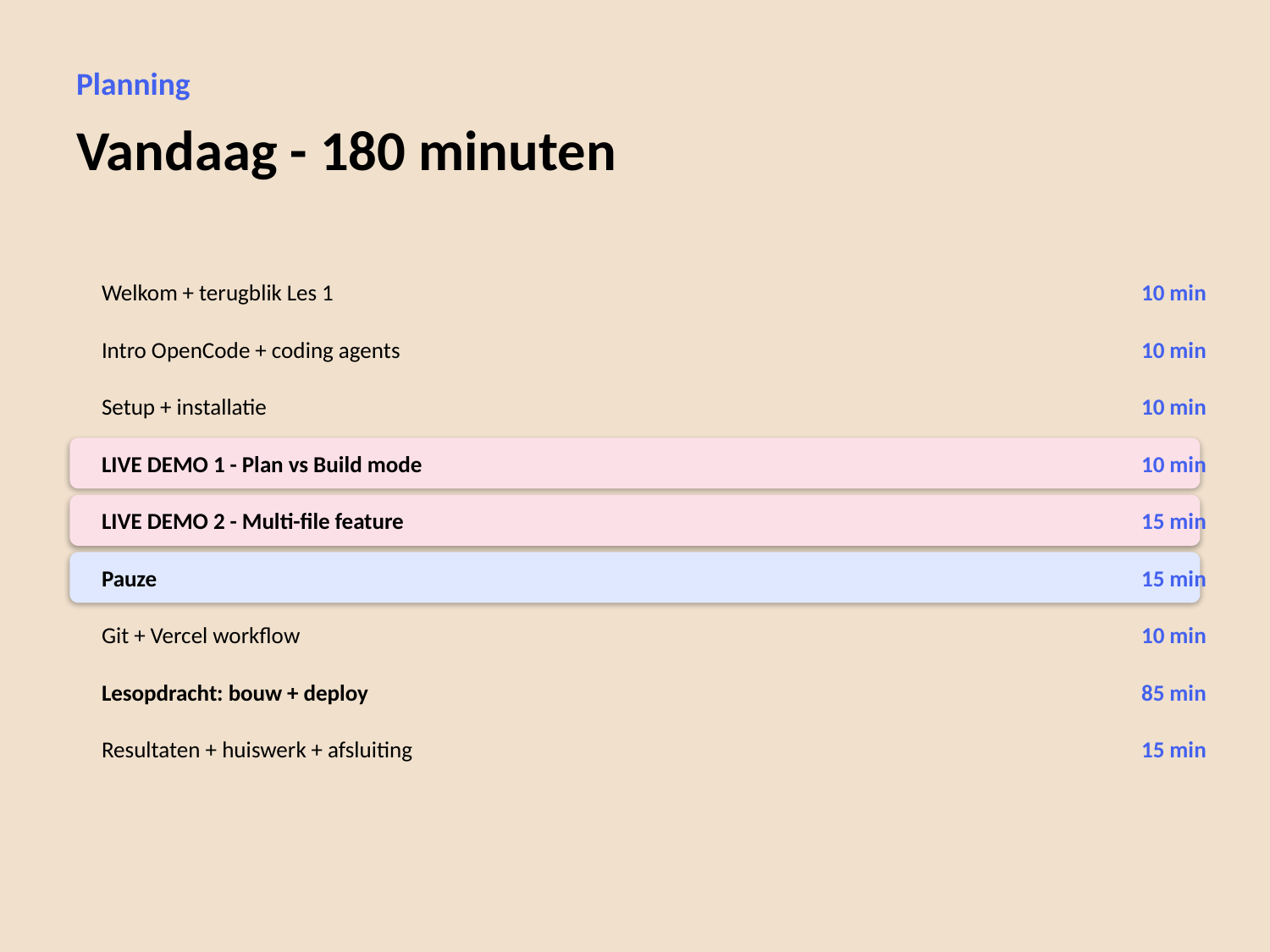

Planning
Vandaag - 180 minuten
Welkom + terugblik Les 1
10 min
Intro OpenCode + coding agents
10 min
Setup + installatie
10 min

LIVE DEMO 1 - Plan vs Build mode
10 min

LIVE DEMO 2 - Multi-file feature
15 min

Pauze
15 min
Git + Vercel workflow
10 min
Lesopdracht: bouw + deploy
85 min
Resultaten + huiswerk + afsluiting
15 min